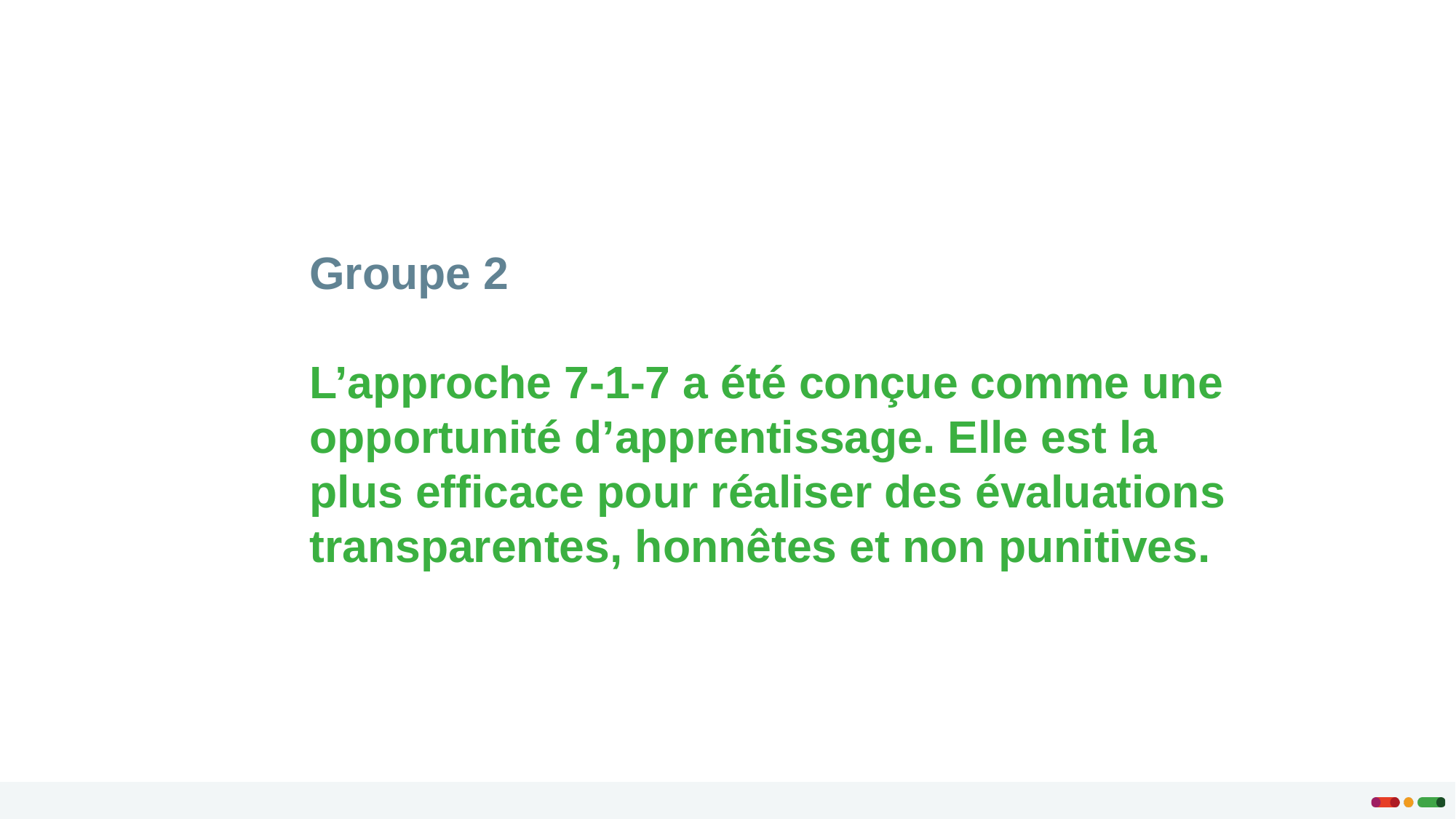

Groupe 2

L’approche 7-1-7 a été conçue comme une opportunité d’apprentissage. Elle est la plus efficace pour réaliser des évaluations transparentes, honnêtes et non punitives.